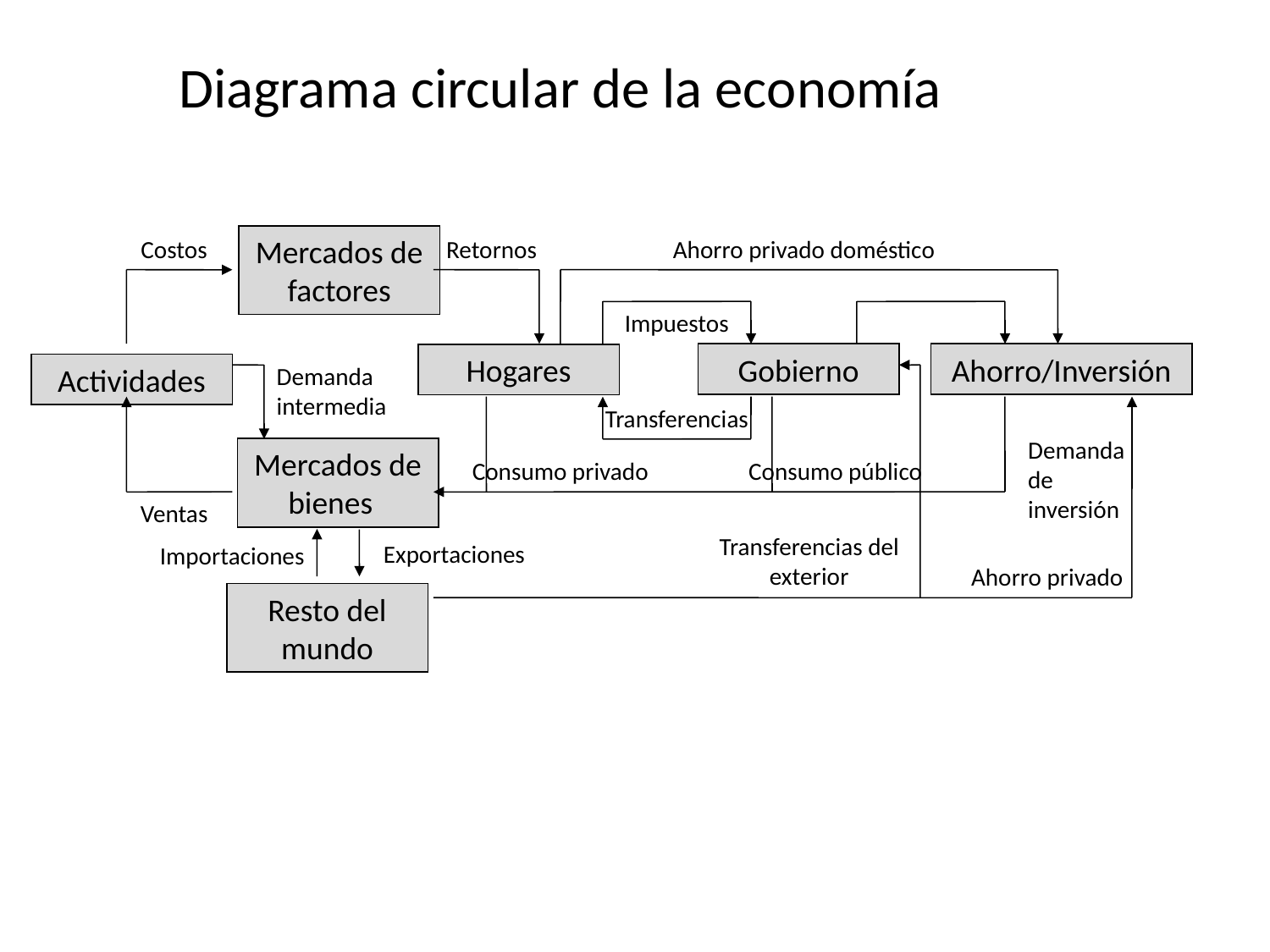

Diagrama circular de la economía
Mercados de factores
Costos
Retornos
Ahorro privado doméstico

Impuestos

Gobierno
Ahorro/Inversión
Demanda intermedia

Transferencias

Demanda de inversión

Consumo privado
Consumo público
Ventas

Transferencias del exterior

Exportaciones
Importaciones
Ahorro privado

Hogares
Actividades
Mercados de bienes
Resto del mundo